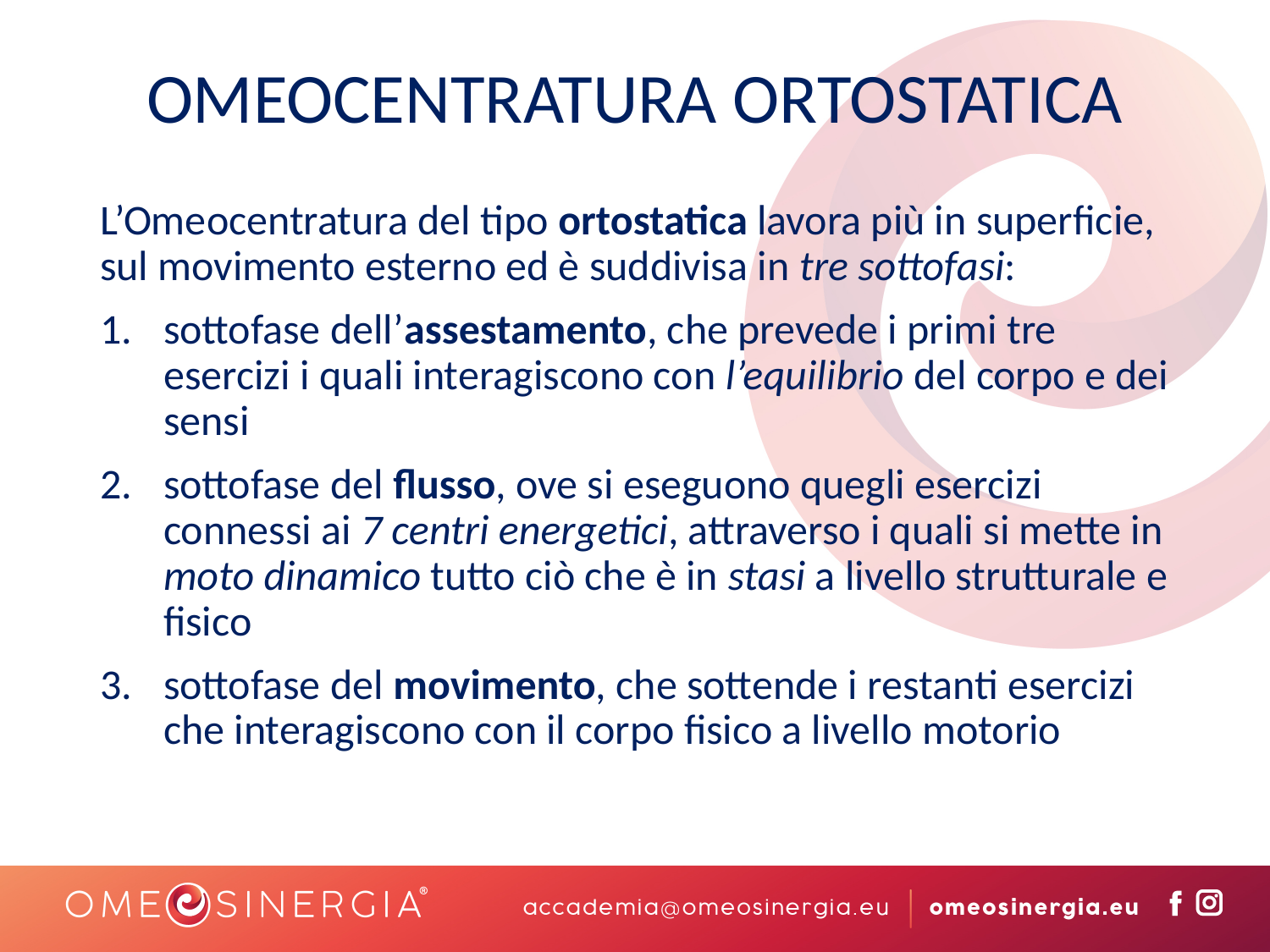

# OMEOCENTRATURA ORTOSTATICA
L’Omeocentratura del tipo ortostatica lavora più in superficie, sul movimento esterno ed è suddivisa in tre sottofasi:
sottofase dell’assestamento, che prevede i primi tre esercizi i quali interagiscono con l’equilibrio del corpo e dei sensi
sottofase del flusso, ove si eseguono quegli esercizi connessi ai 7 centri energetici, attraverso i quali si mette in moto dinamico tutto ciò che è in stasi a livello strutturale e fisico
sottofase del movimento, che sottende i restanti esercizi che interagiscono con il corpo fisico a livello motorio